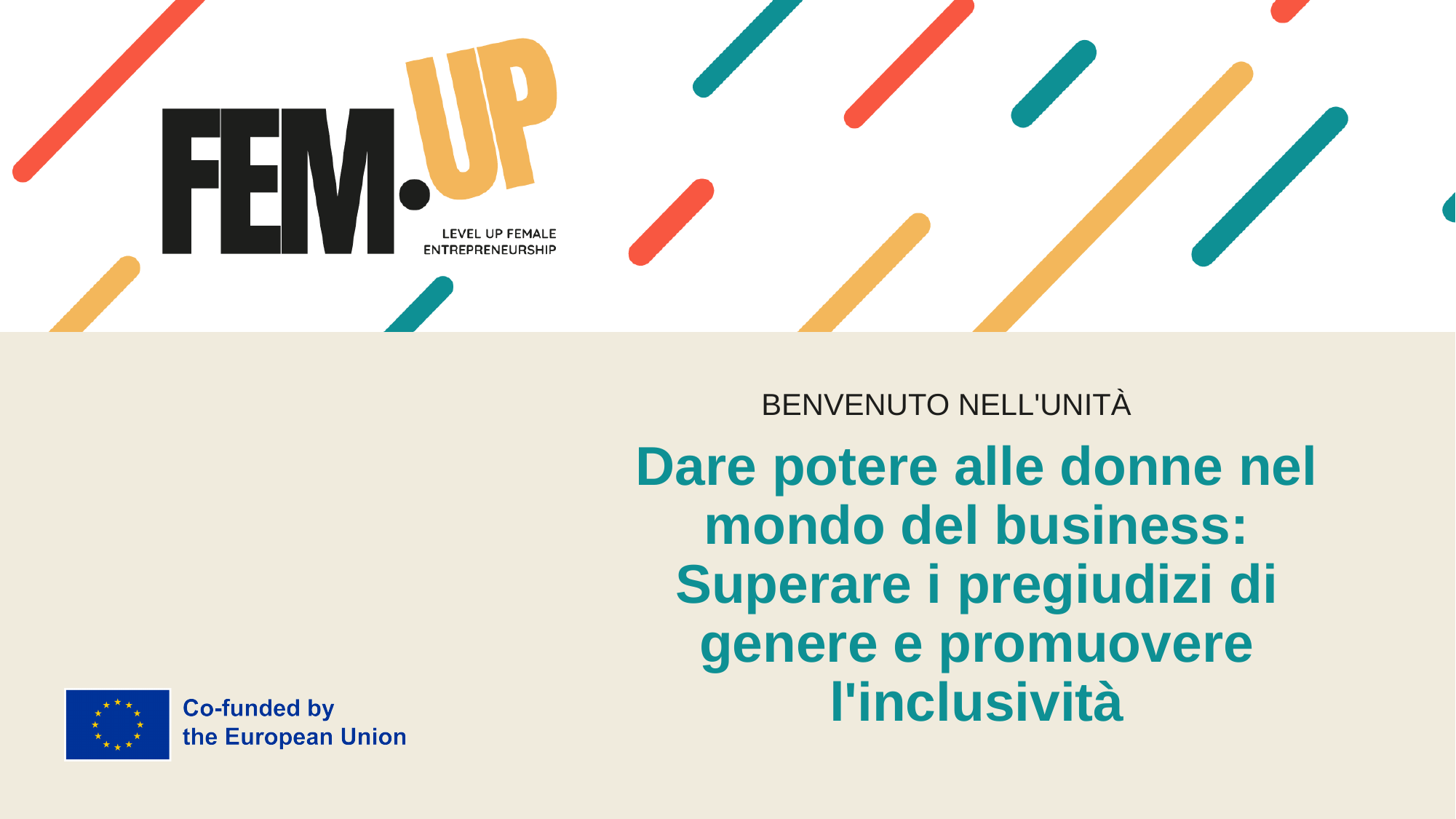

BENVENUTO NELL'UNITÀ
# Dare potere alle donne nel mondo del business: Superare i pregiudizi di genere e promuovere l'inclusività